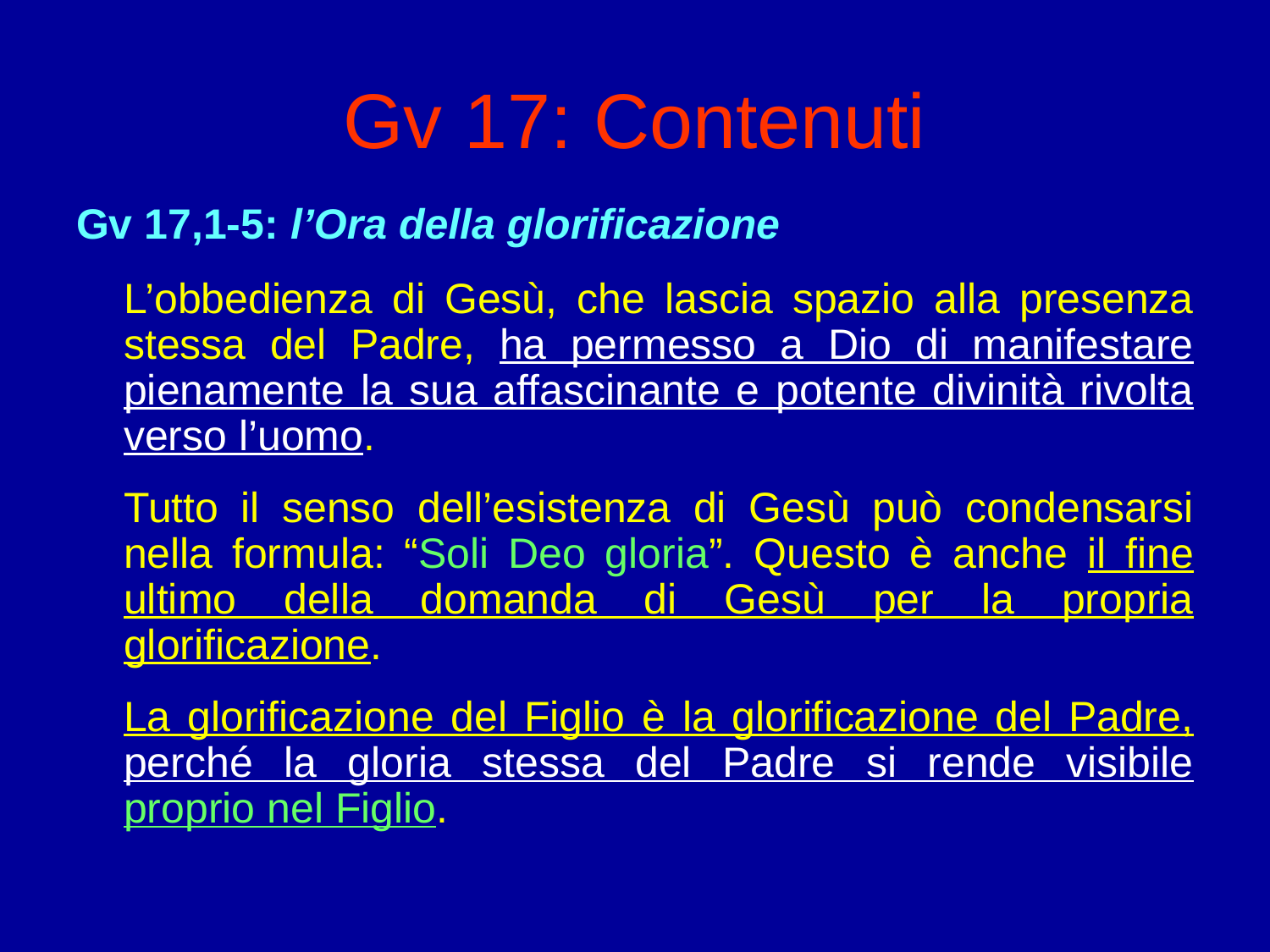

# Gv 17: Contenuti
Gv 17,1-5: l’Ora della glorificazione

	L’obbedienza di Gesù, che lascia spazio alla presenza stessa del Padre, ha permesso a Dio di manifestare pienamente la sua affascinante e potente divinità rivolta verso l’uomo.

	Tutto il senso dell’esistenza di Gesù può condensarsi nella formula: “Soli Deo gloria”. Questo è anche il fine ultimo della domanda di Gesù per la propria glorificazione.

	La glorificazione del Figlio è la glorificazione del Padre, perché la gloria stessa del Padre si rende visibile
proprio nel Figlio.